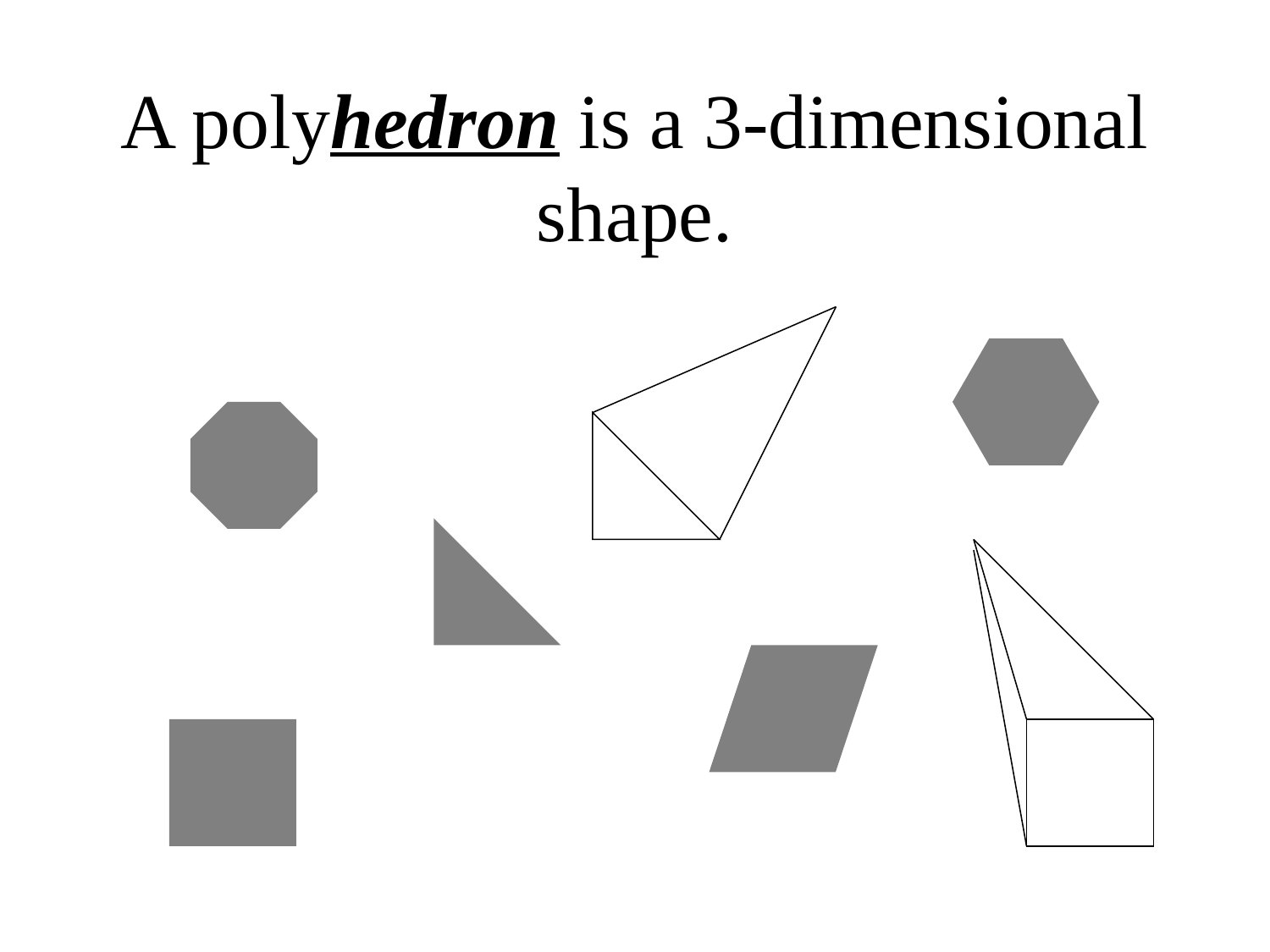

# A polyhedron is a 3-dimensional shape.